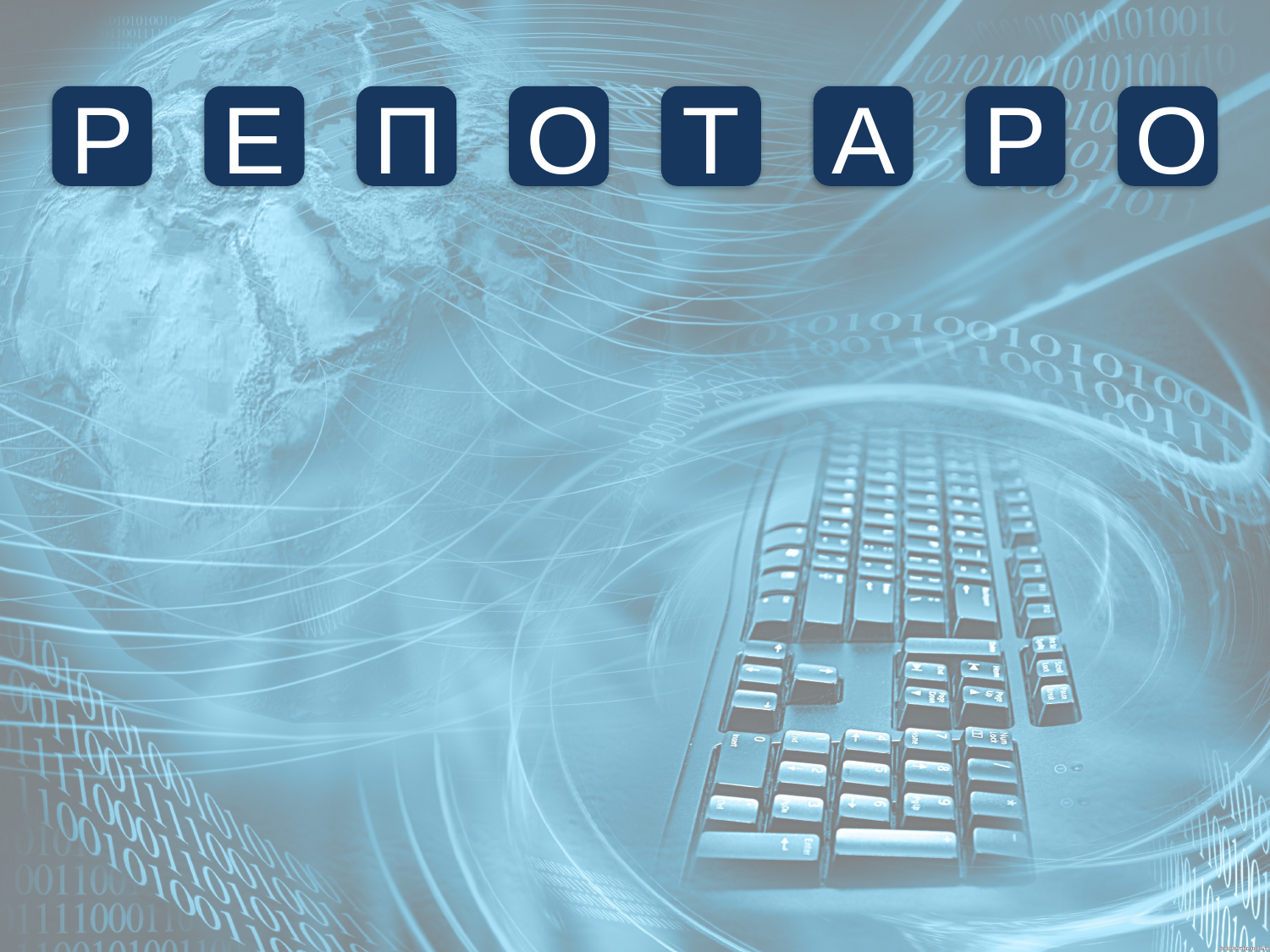

Р
Е
П
О
Т
А
Р
О